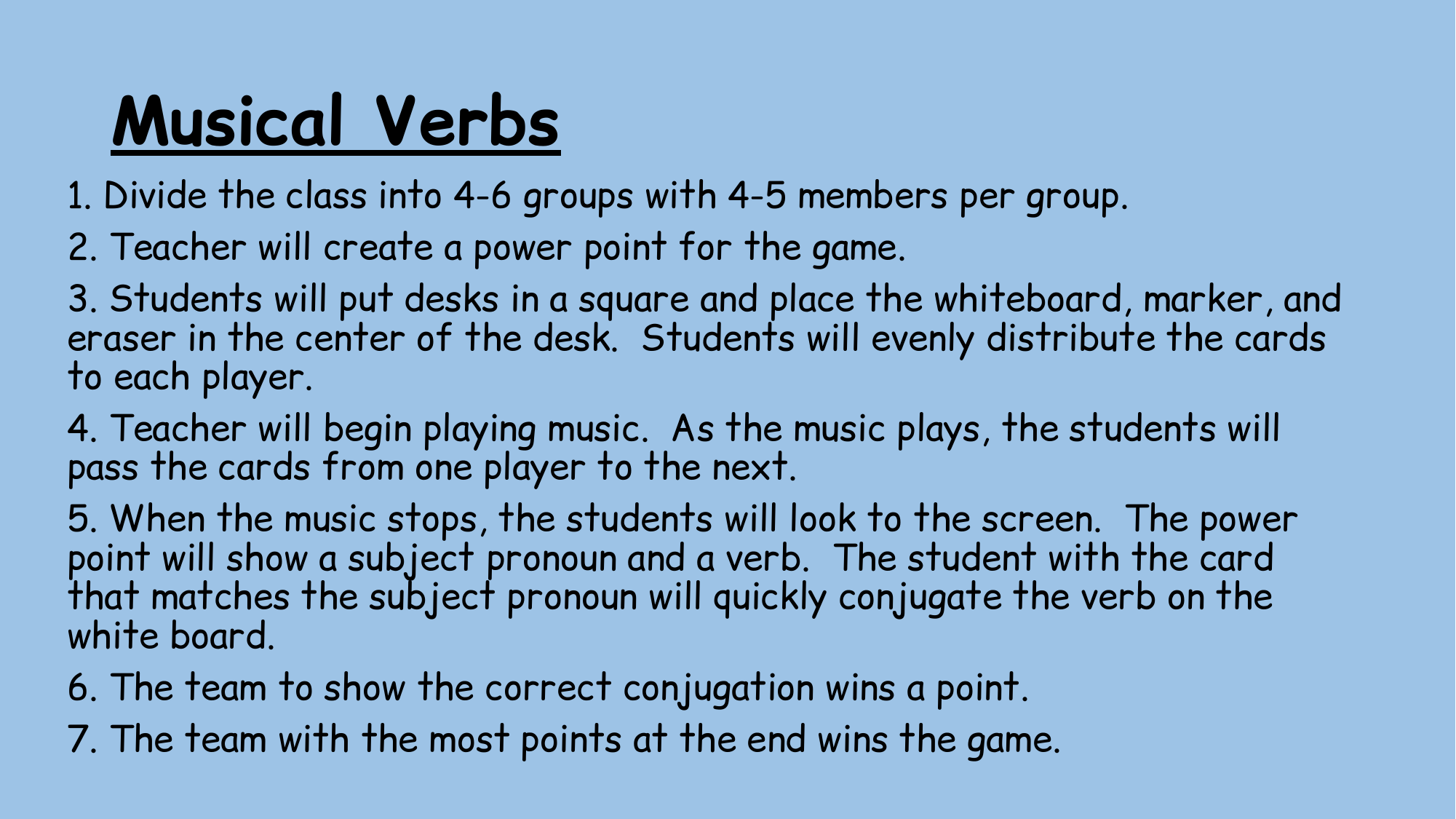

# Musical Verbs
1. Divide the class into 4-6 groups with 4-5 members per group.
2. Teacher will create a power point for the game.
3. Students will put desks in a square and place the whiteboard, marker, and eraser in the center of the desk.  Students will evenly distribute the cards to each player.
4. Teacher will begin playing music.  As the music plays, the students will pass the cards from one player to the next.
5. When the music stops, the students will look to the screen.  The power point will show a subject pronoun and a verb.  The student with the card that matches the subject pronoun will quickly conjugate the verb on the white board.
6. The team to show the correct conjugation wins a point.
7. The team with the most points at the end wins the game.